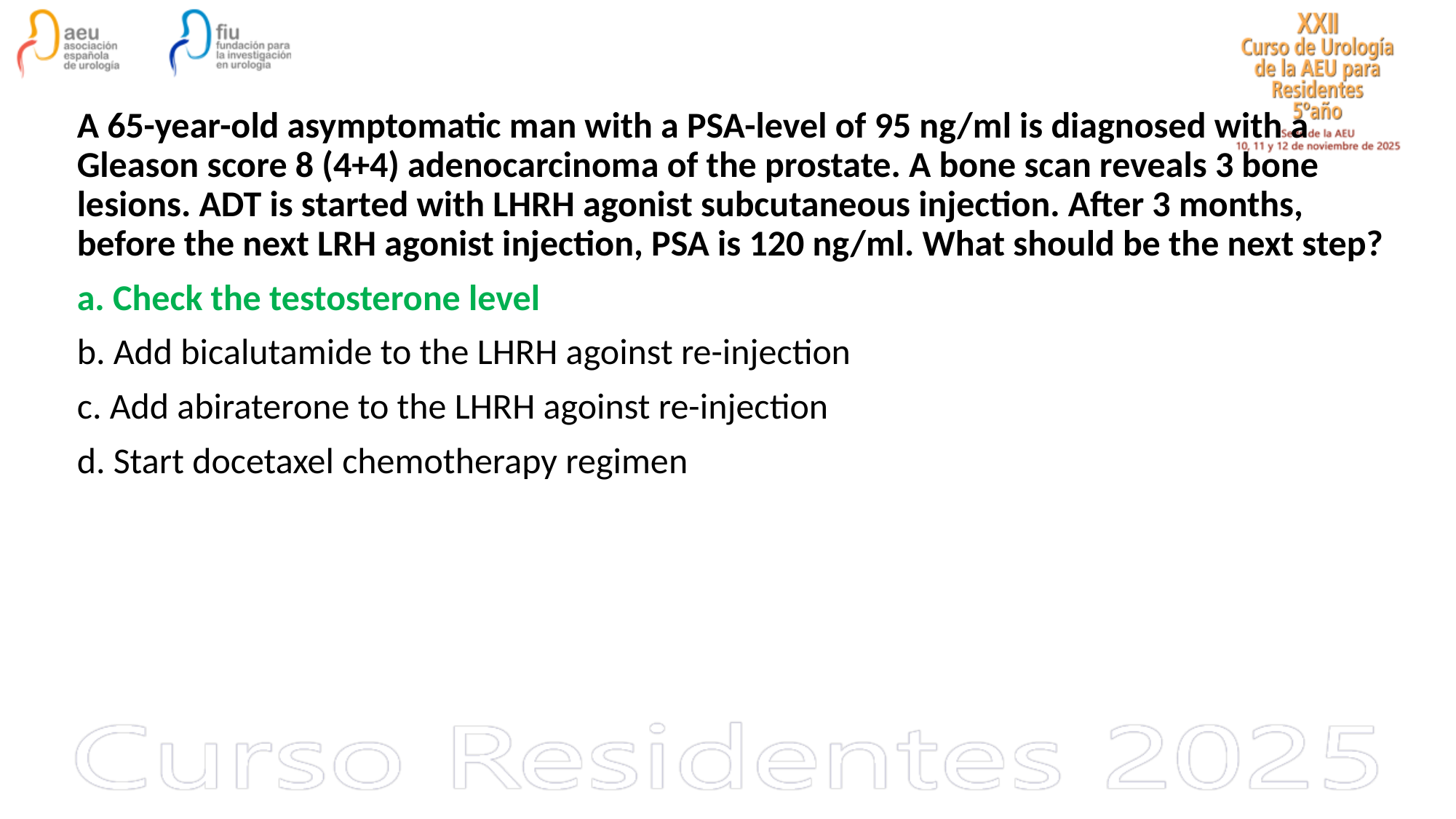

A 65-year-old asymptomatic man with a PSA-level of 95 ng/ml is diagnosed with a Gleason score 8 (4+4) adenocarcinoma of the prostate. A bone scan reveals 3 bone lesions. ADT is started with LHRH agonist subcutaneous injection. After 3 months, before the next LRH agonist injection, PSA is 120 ng/ml. What should be the next step?
a. Check the testosterone level
b. Add bicalutamide to the LHRH agoinst re-injection
c. Add abiraterone to the LHRH agoinst re-injection
d. Start docetaxel chemotherapy regimen